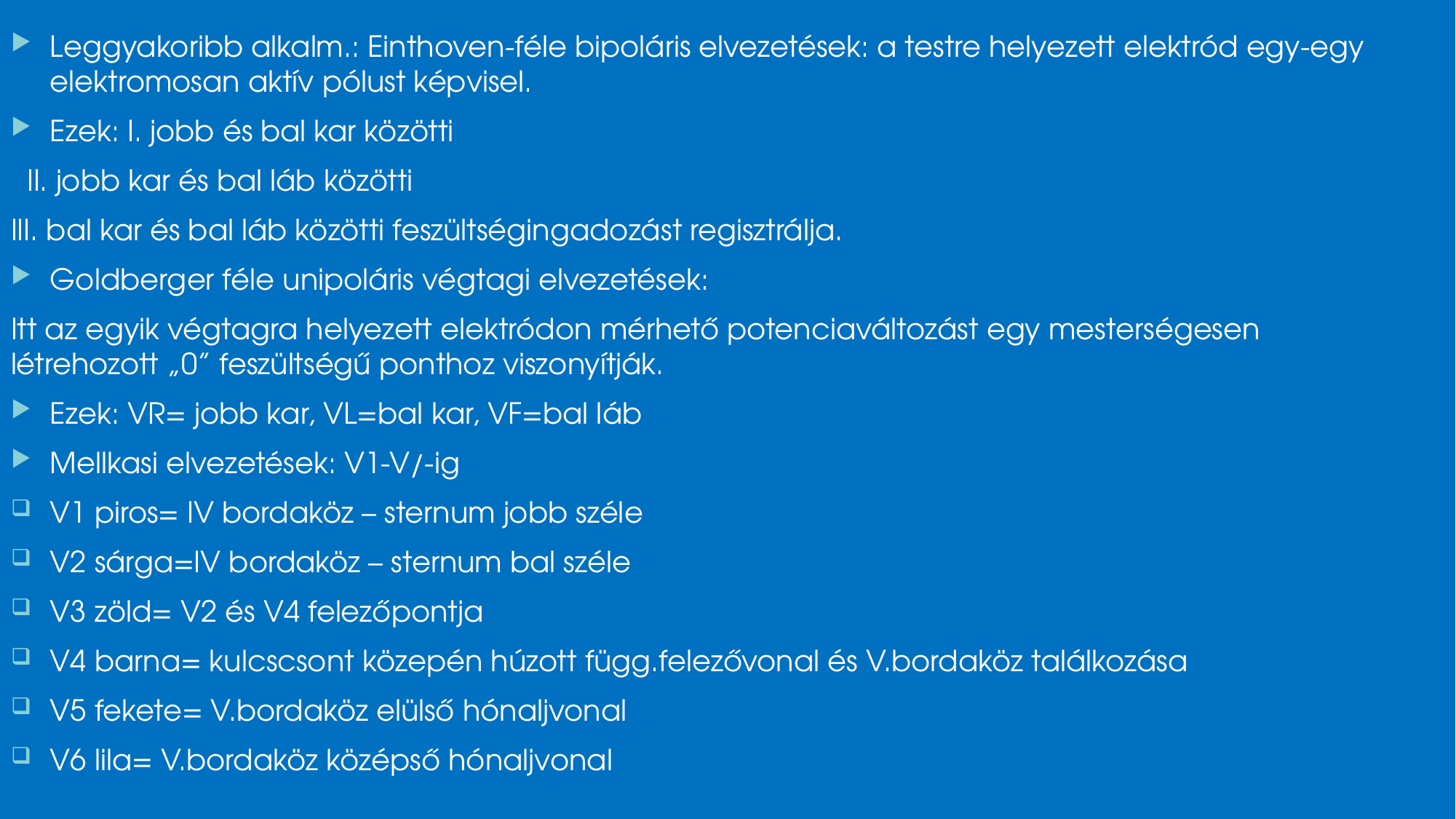

Leggyakoribb alkalm.: Einthoven-féle bipoláris elvezetések: a testre helyezett elektród egy-egy elektromosan aktív pólust képvisel.
Ezek: I. jobb és bal kar közötti
  II. jobb kar és bal láb közötti
III. bal kar és bal láb közötti feszültségingadozást regisztrálja.
Goldberger féle unipoláris végtagi elvezetések:
Itt az egyik végtagra helyezett elektródon mérhető potenciaváltozást egy mesterségesen létrehozott „0” feszültségű ponthoz viszonyítják.
Ezek: VR= jobb kar, VL=bal kar, VF=bal láb
Mellkasi elvezetések: V1-V/-ig
V1 piros= IV bordaköz – sternum jobb széle
V2 sárga=IV bordaköz – sternum bal széle
V3 zöld= V2 és V4 felezőpontja
V4 barna= kulcscsont közepén húzott függ.felezővonal és V.bordaköz találkozása
V5 fekete= V.bordaköz elülső hónaljvonal
V6 lila= V.bordaköz középső hónaljvonal